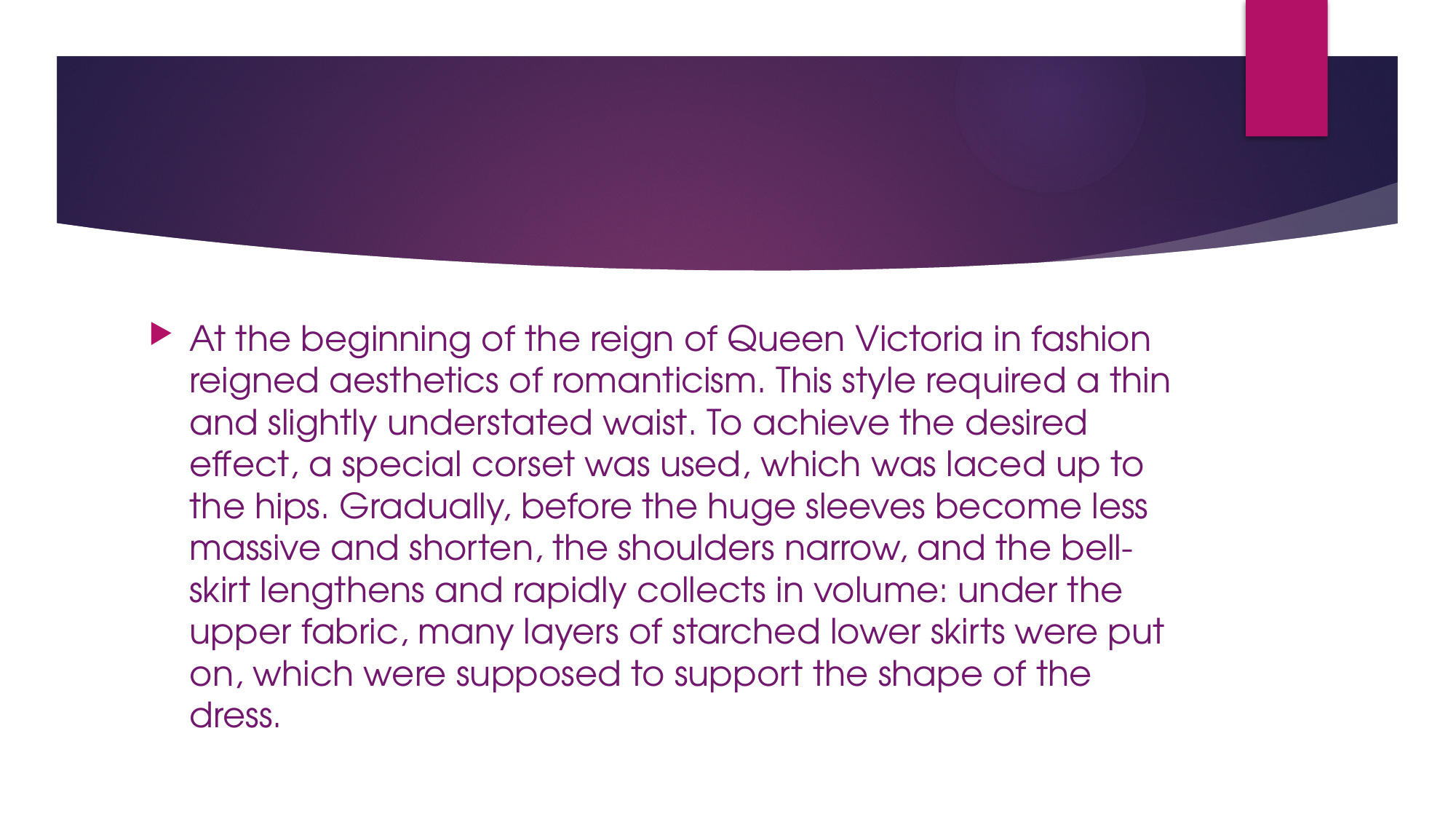

At the beginning of the reign of Queen Victoria in fashion reigned aesthetics of romanticism. This style required a thin and slightly understated waist. To achieve the desired effect, a special corset was used, which was laced up to the hips. Gradually, before the huge sleeves become less massive and shorten, the shoulders narrow, and the bell-skirt lengthens and rapidly collects in volume: under the upper fabric, many layers of starched lower skirts were put on, which were supposed to support the shape of the dress.